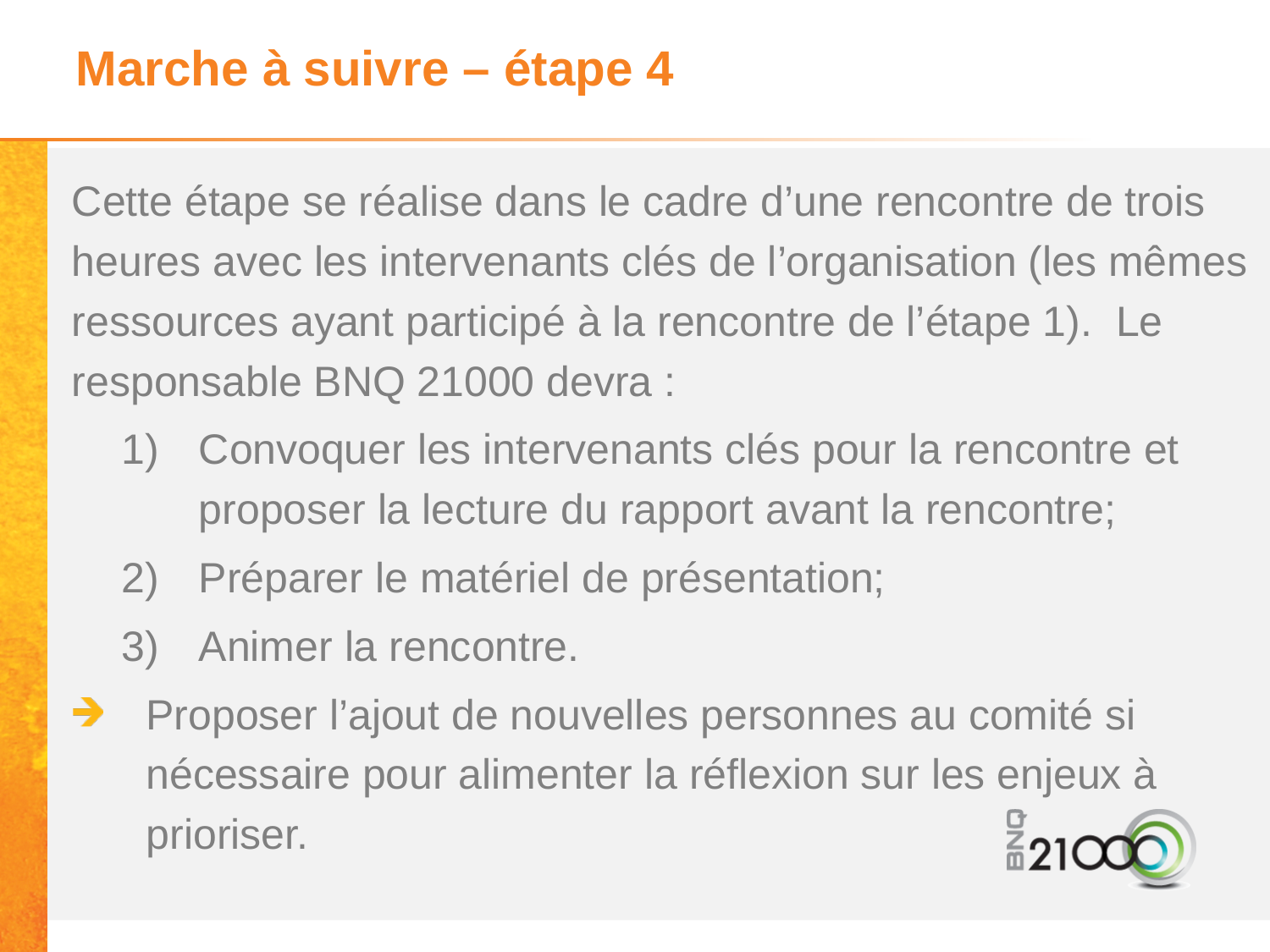

# Marche à suivre – étape 4
Cette étape se réalise dans le cadre d’une rencontre de trois heures avec les intervenants clés de l’organisation (les mêmes ressources ayant participé à la rencontre de l’étape 1).  Le responsable BNQ 21000 devra :
Convoquer les intervenants clés pour la rencontre et proposer la lecture du rapport avant la rencontre;
Préparer le matériel de présentation;
Animer la rencontre.
Proposer l’ajout de nouvelles personnes au comité si nécessaire pour alimenter la réflexion sur les enjeux à prioriser.